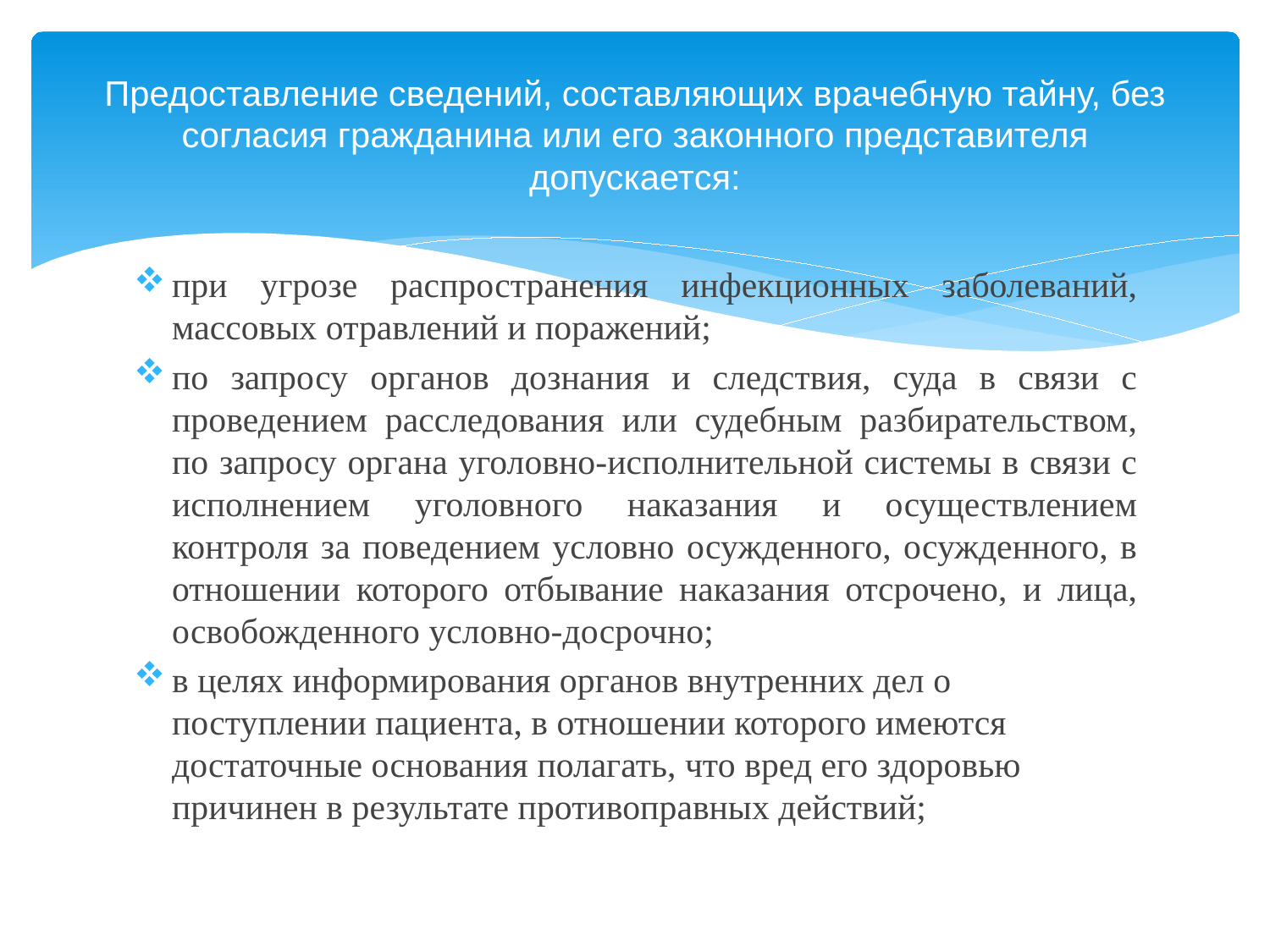

# Предоставление сведений, составляющих врачебную тайну, без согласия гражданина или его законного представителя допускается:
при угрозе распространения инфекционных заболеваний, массовых отравлений и поражений;
по запросу органов дознания и следствия, суда в связи с проведением расследования или судебным разбирательством, по запросу органа уголовно-исполнительной системы в связи с исполнением уголовного наказания и осуществлением контроля за поведением условно осужденного, осужденного, в отношении которого отбывание наказания отсрочено, и лица, освобожденного условно-досрочно;
в целях информирования органов внутренних дел о поступлении пациента, в отношении которого имеются достаточные основания полагать, что вред его здоровью причинен в результате противоправных действий;